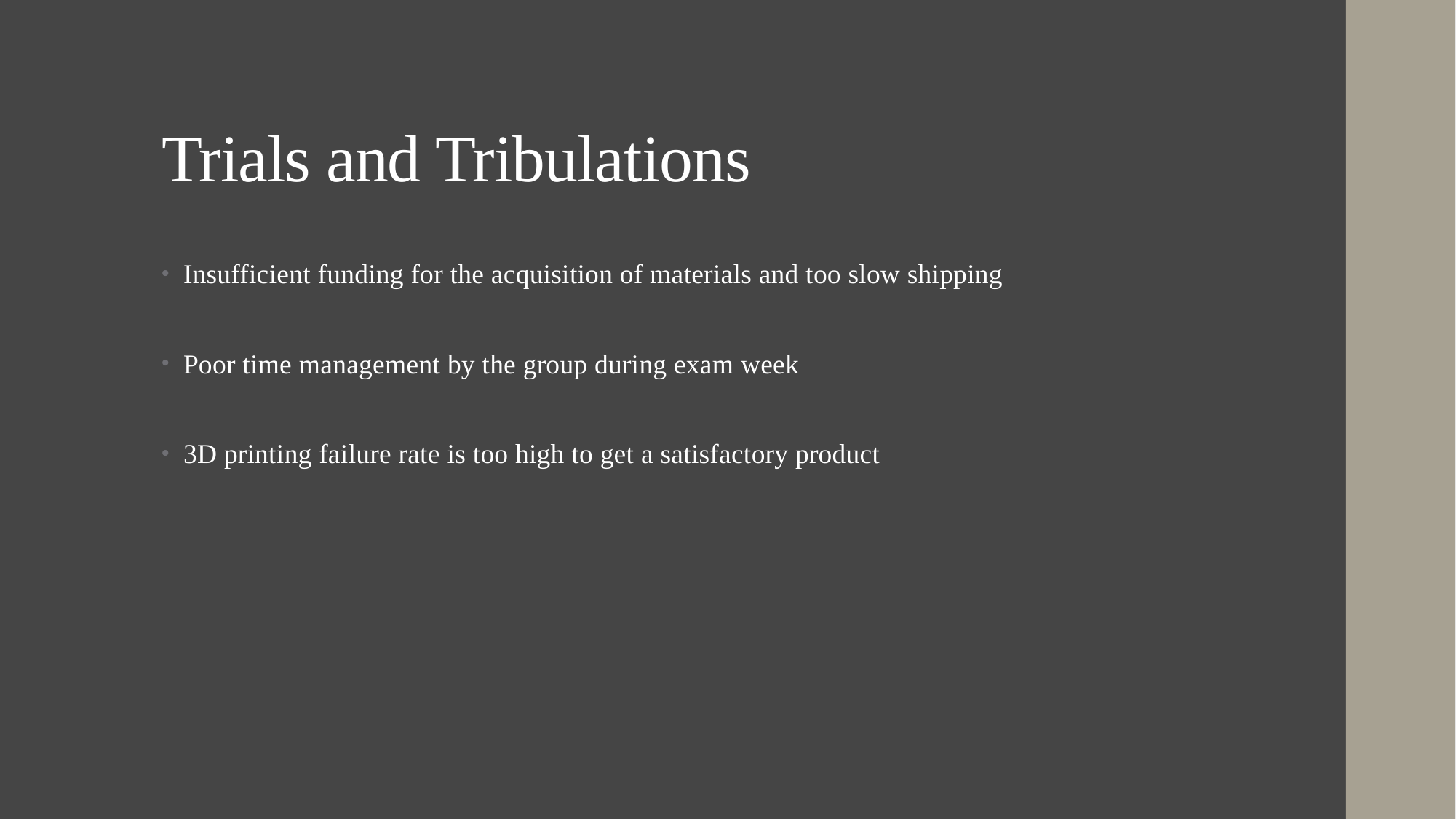

# Trials and Tribulations
Insufficient funding for the acquisition of materials and too slow shipping
Poor time management by the group during exam week
3D printing failure rate is too high to get a satisfactory product